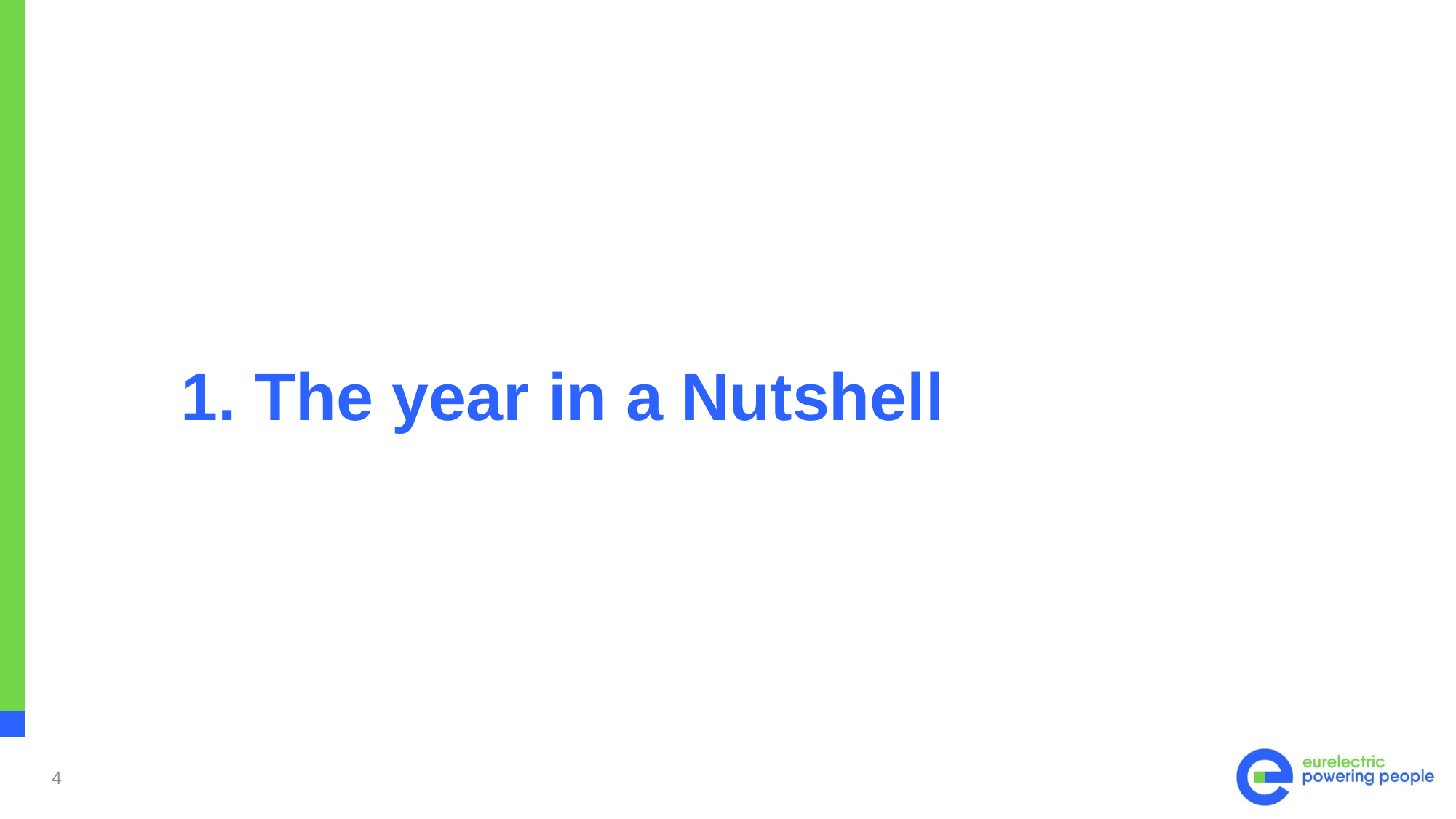

# 1. The year in a Nutshell
4